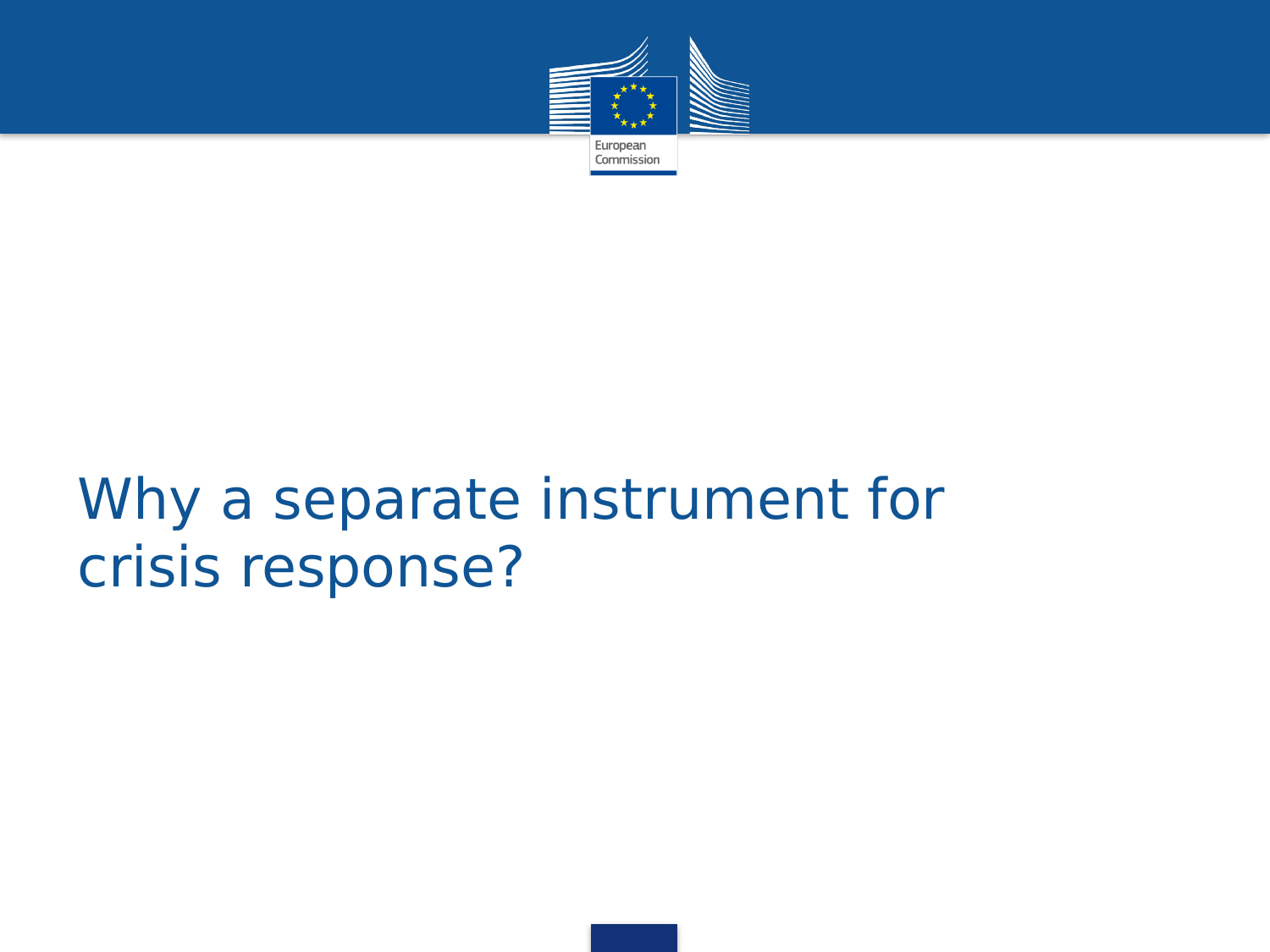

#

Why a separate instrument for crisis response?